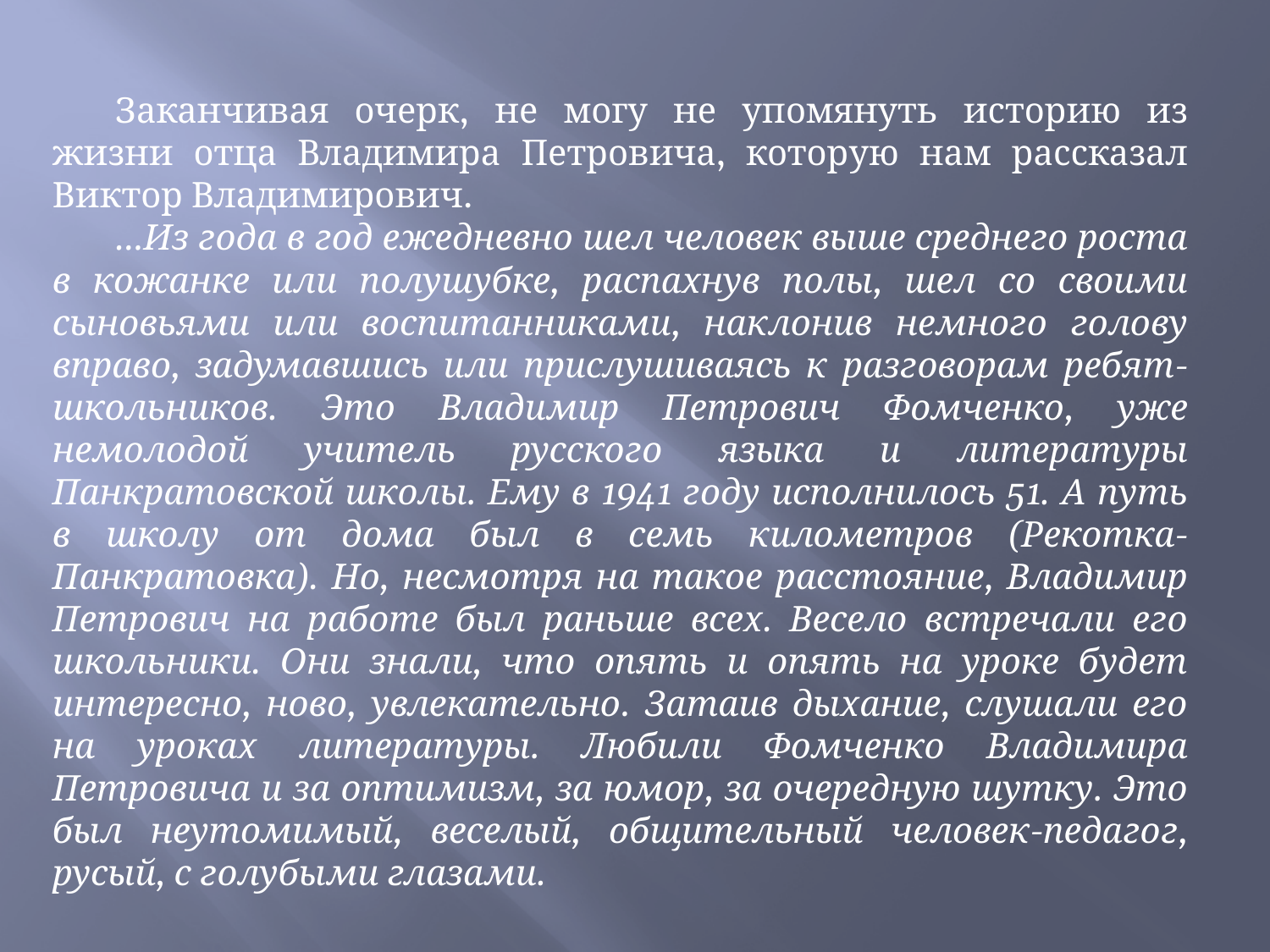

Заканчивая очерк, не могу не упомянуть историю из жизни отца Владимира Петровича, которую нам рассказал Виктор Владимирович.
…Из года в год ежедневно шел человек выше среднего роста в кожанке или полушубке, распахнув полы, шел со своими сыновьями или воспитанниками, наклонив немного голову вправо, задумавшись или прислушиваясь к разговорам ребят-школьников. Это Владимир Петрович Фомченко, уже немолодой учитель русского языка и литературы Панкратовской школы. Ему в 1941 году исполнилось 51. А путь в школу от дома был в семь километров (Рекотка-Панкратовка). Но, несмотря на такое расстояние, Владимир Петрович на работе был раньше всех. Весело встречали его школьники. Они знали, что опять и опять на уроке будет интересно, ново, увлекательно. Затаив дыхание, слушали его на уроках литературы. Любили Фомченко Владимира Петровича и за оптимизм, за юмор, за очередную шутку. Это был неутомимый, веселый, общительный человек-педагог, русый, с голубыми глазами.